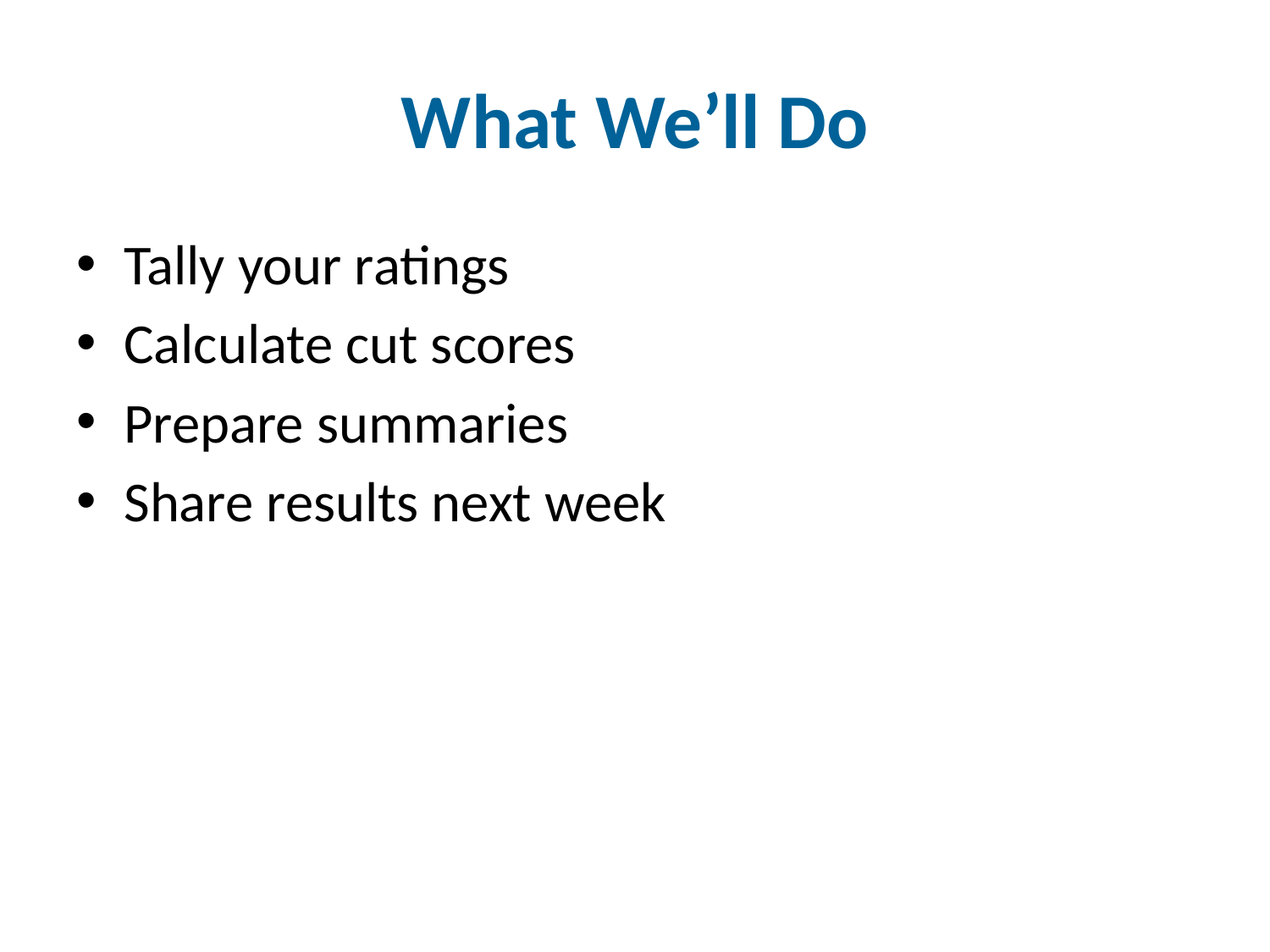

# What We’ll Do
Tally your ratings
Calculate cut scores
Prepare summaries
Share results next week